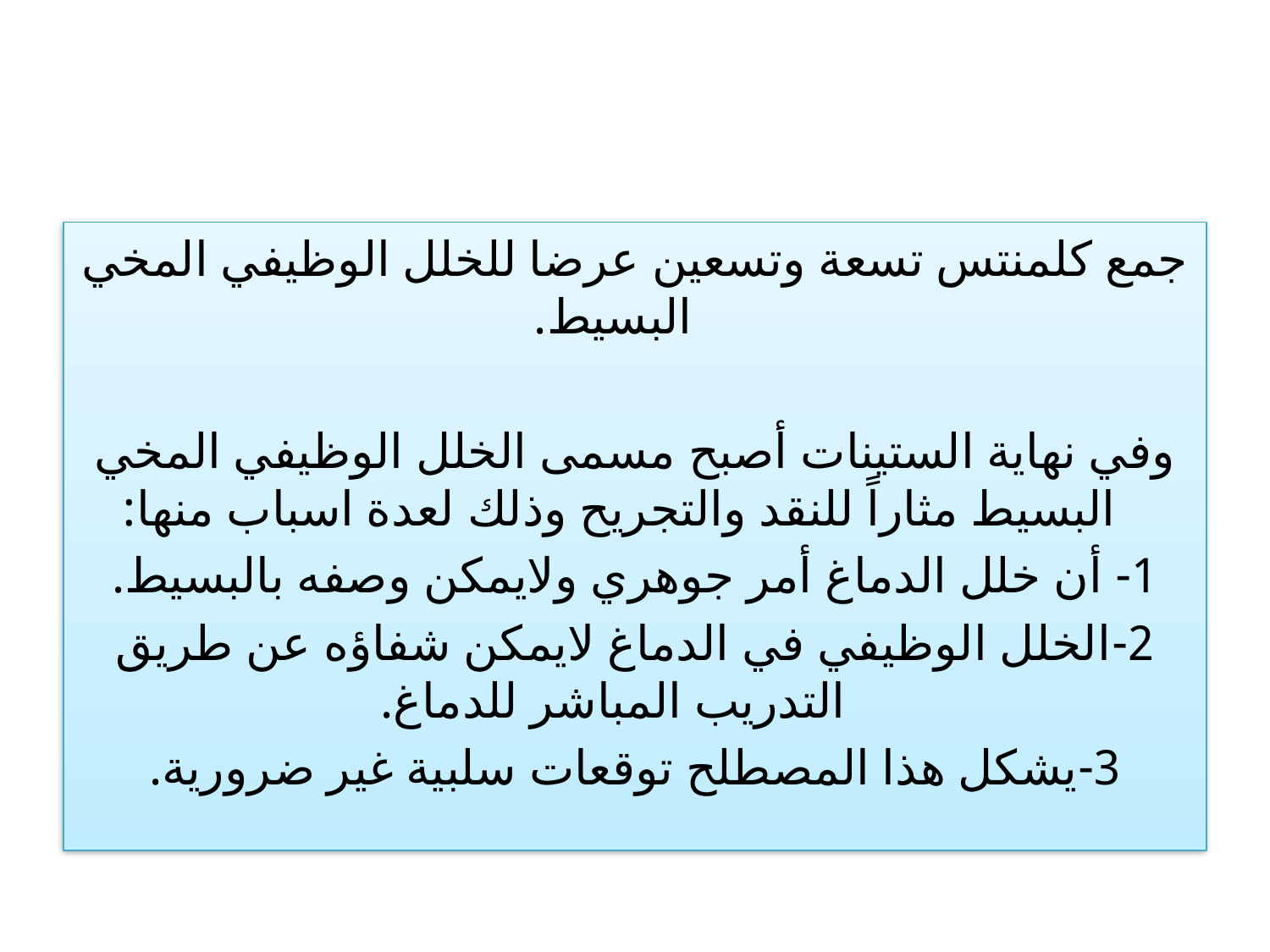

#
جمع كلمنتس تسعة وتسعين عرضا للخلل الوظيفي المخي البسيط.

وفي نهاية الستينات أصبح مسمى الخلل الوظيفي المخي البسيط مثاراً للنقد والتجريح وذلك لعدة اسباب منها:
1- أن خلل الدماغ أمر جوهري ولايمكن وصفه بالبسيط.
2-الخلل الوظيفي في الدماغ لايمكن شفاؤه عن طريق التدريب المباشر للدماغ.
3-يشكل هذا المصطلح توقعات سلبية غير ضرورية.